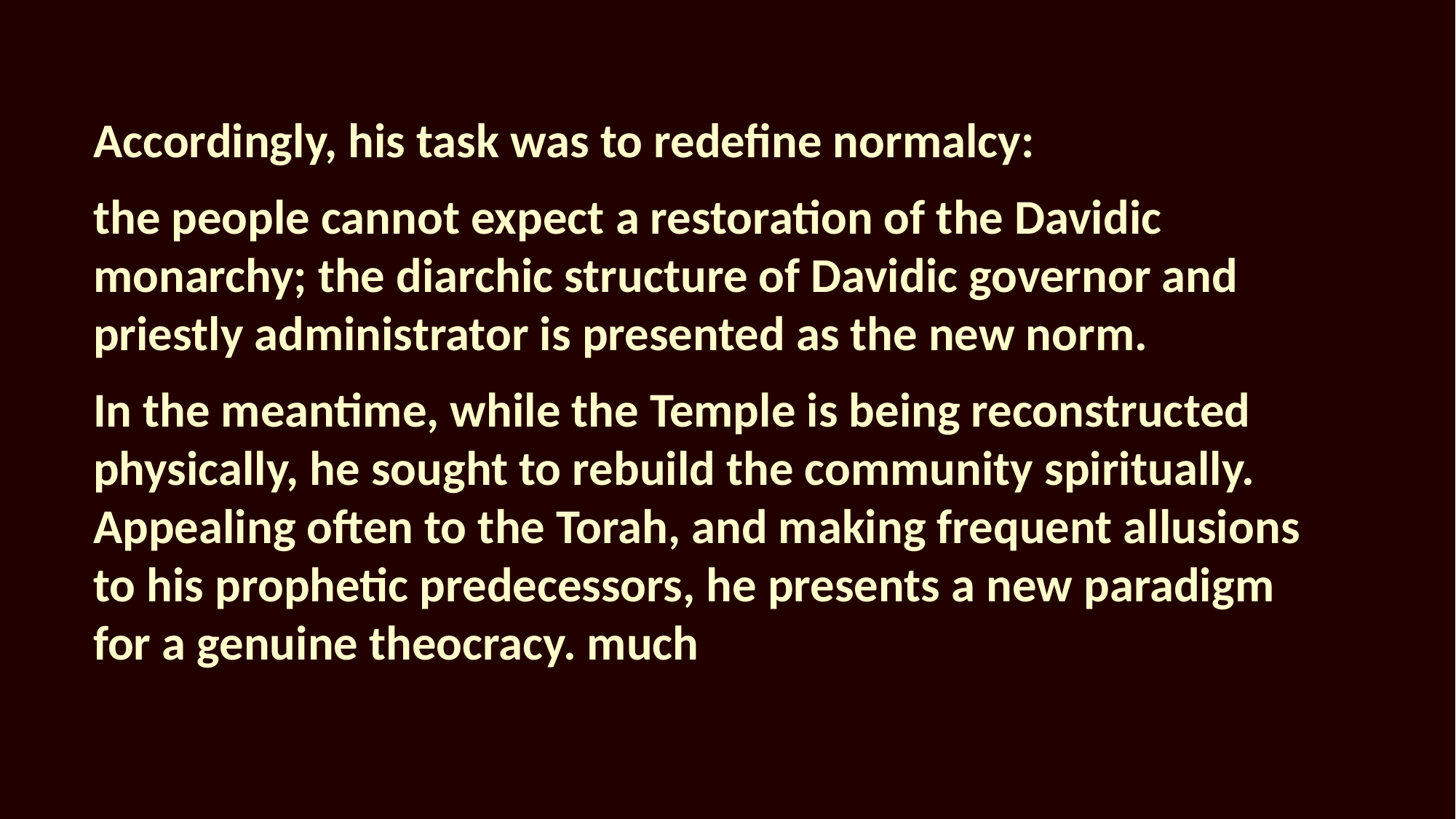

Accordingly, his task was to redefine normalcy:
the people cannot expect a restoration of the Davidic monarchy; the diarchic structure of Davidic governor and priestly administrator is presented as the new norm.
In the meantime, while the Temple is being reconstructed physically, he sought to rebuild the community spiritually. Appealing often to the Torah, and making frequent allusions to his prophetic predecessors, he presents a new paradigm for a genuine theocracy. much